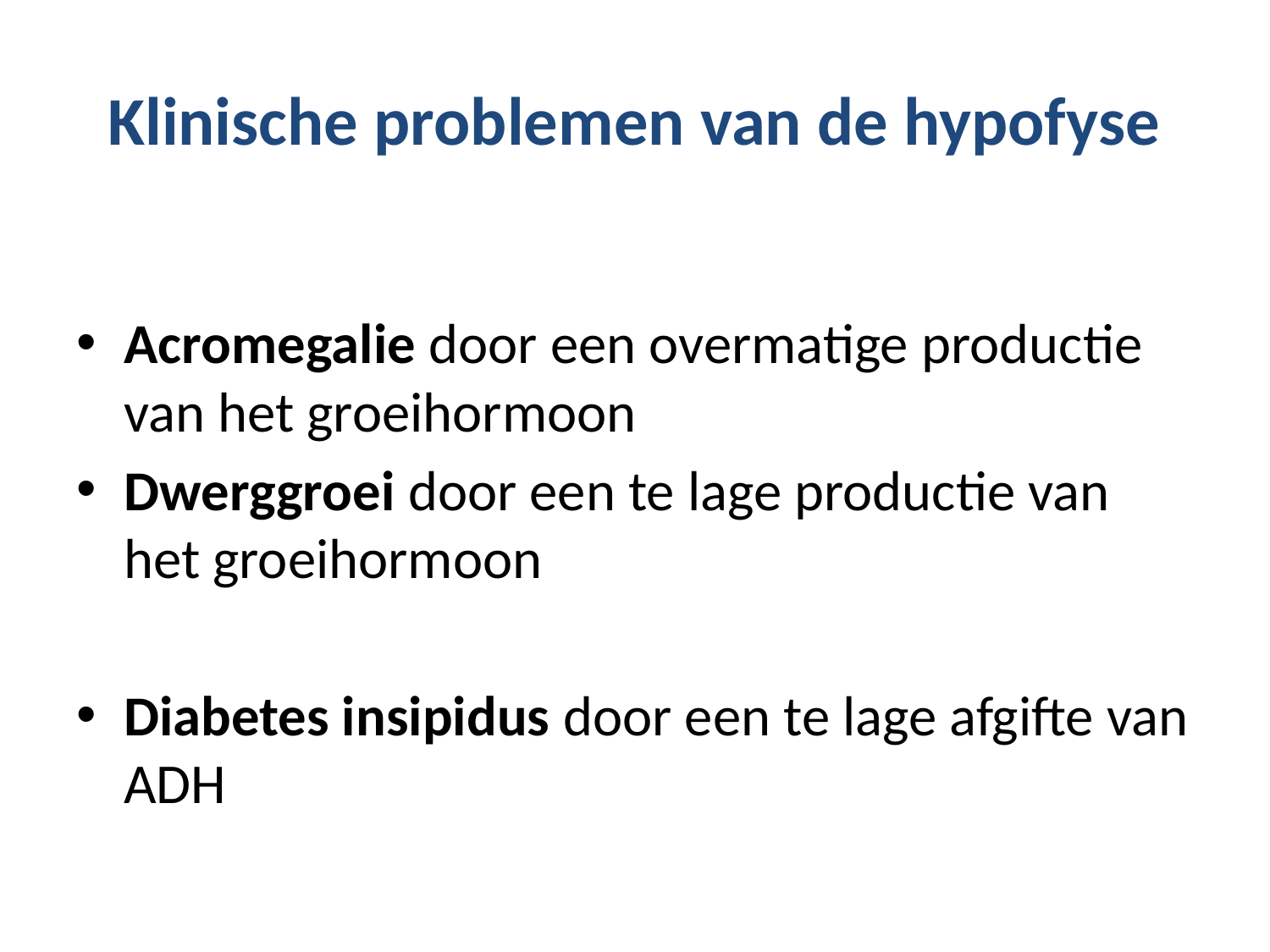

# Klinische problemen van de hypofyse

Acromegalie door een overmatige productie van het groeihormoon
Dwerggroei door een te lage productie van het groeihormoon

Diabetes insipidus door een te lage afgifte van ADH